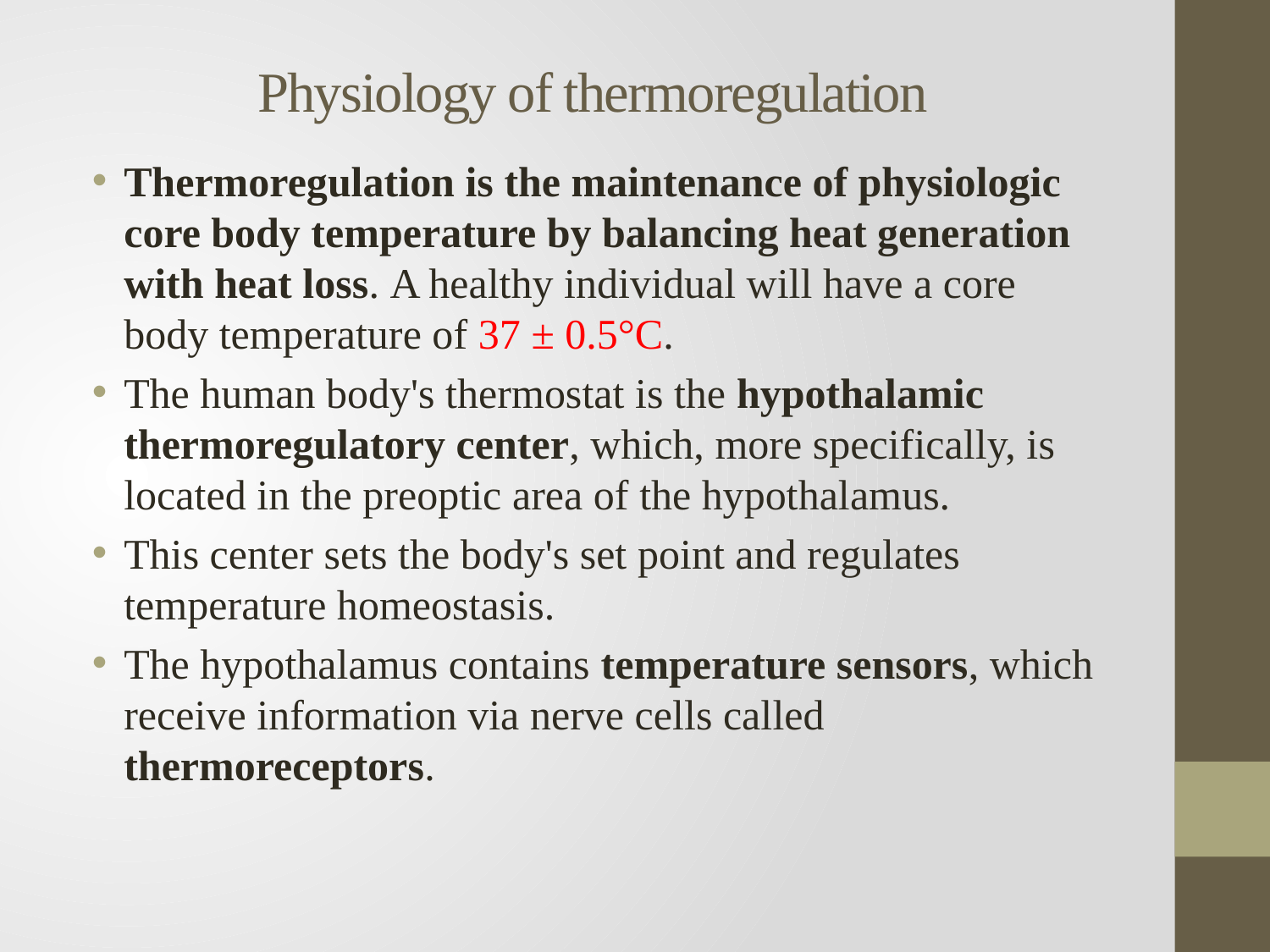

# Physiology of thermoregulation
Thermoregulation is the maintenance of physiologic core body temperature by balancing heat generation with heat loss. A healthy individual will have a core body temperature of 37 ± 0.5°C.
The human body's thermostat is the hypothalamic thermoregulatory center, which, more specifically, is located in the preoptic area of the hypothalamus.
This center sets the body's set point and regulates temperature homeostasis.
The hypothalamus contains temperature sensors, which receive information via nerve cells called thermoreceptors.